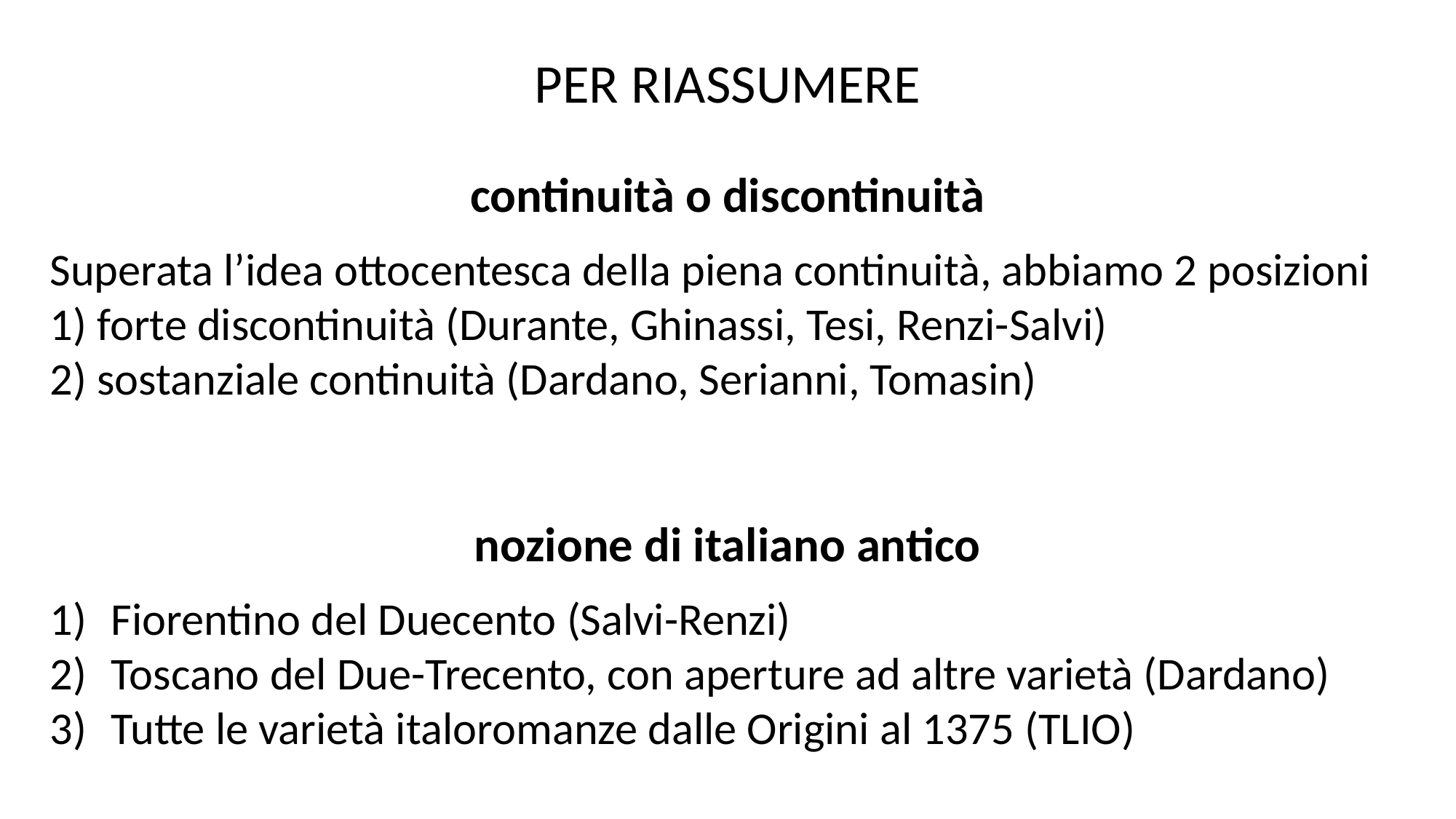

PER RIASSUMERE
continuità o discontinuità

Superata l’idea ottocentesca della piena continuità, abbiamo 2 posizioni
1) forte discontinuità (Durante, Ghinassi, Tesi, Renzi-Salvi)
2) sostanziale continuità (Dardano, Serianni, Tomasin)

nozione di italiano antico

Fiorentino del Duecento (Salvi-Renzi)
Toscano del Due-Trecento, con aperture ad altre varietà (Dardano)
Tutte le varietà italoromanze dalle Origini al 1375 (TLIO)